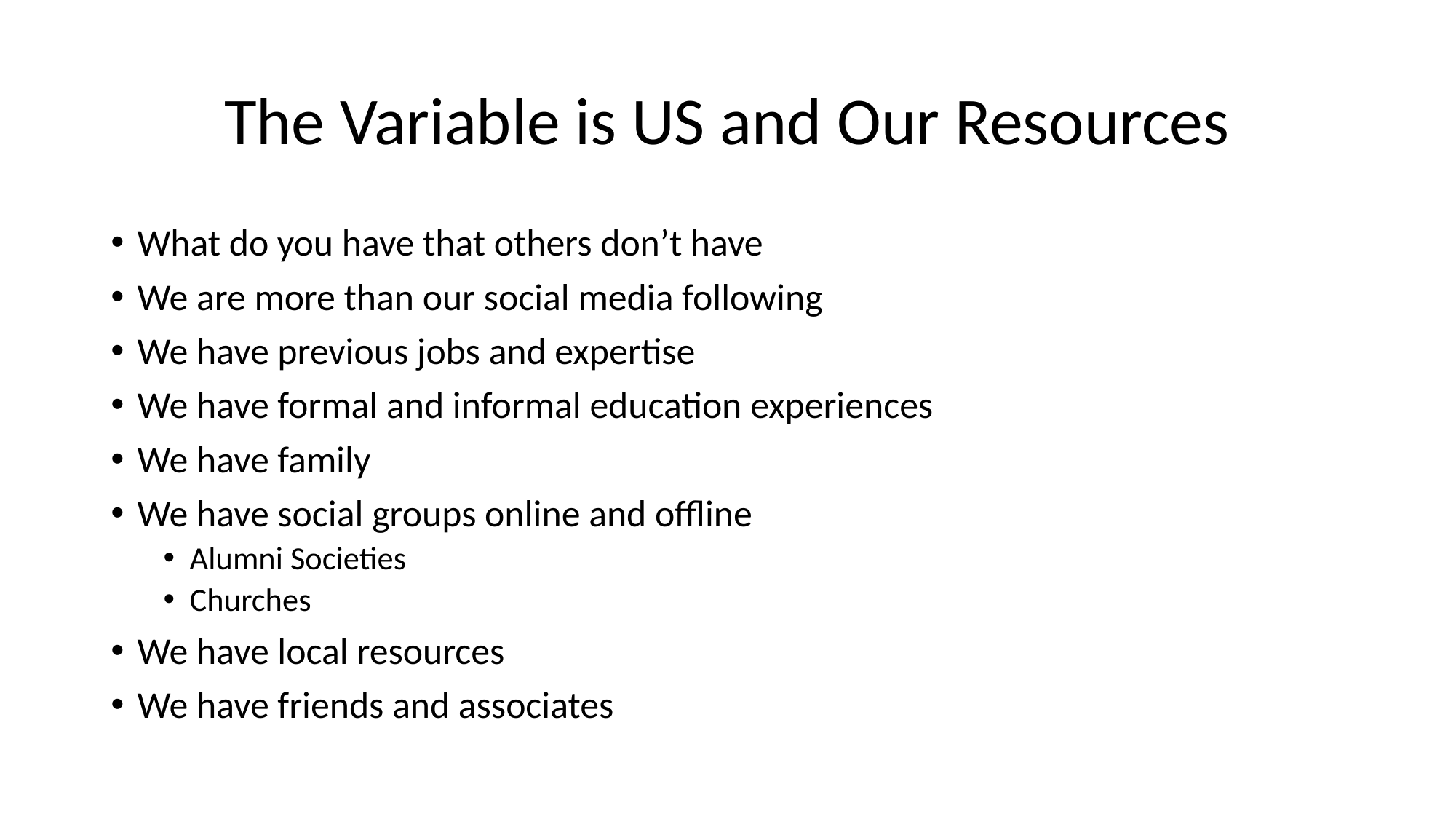

# The Variable is US and Our Resources
What do you have that others don’t have
We are more than our social media following
We have previous jobs and expertise
We have formal and informal education experiences
We have family
We have social groups online and offline
Alumni Societies
Churches
We have local resources
We have friends and associates